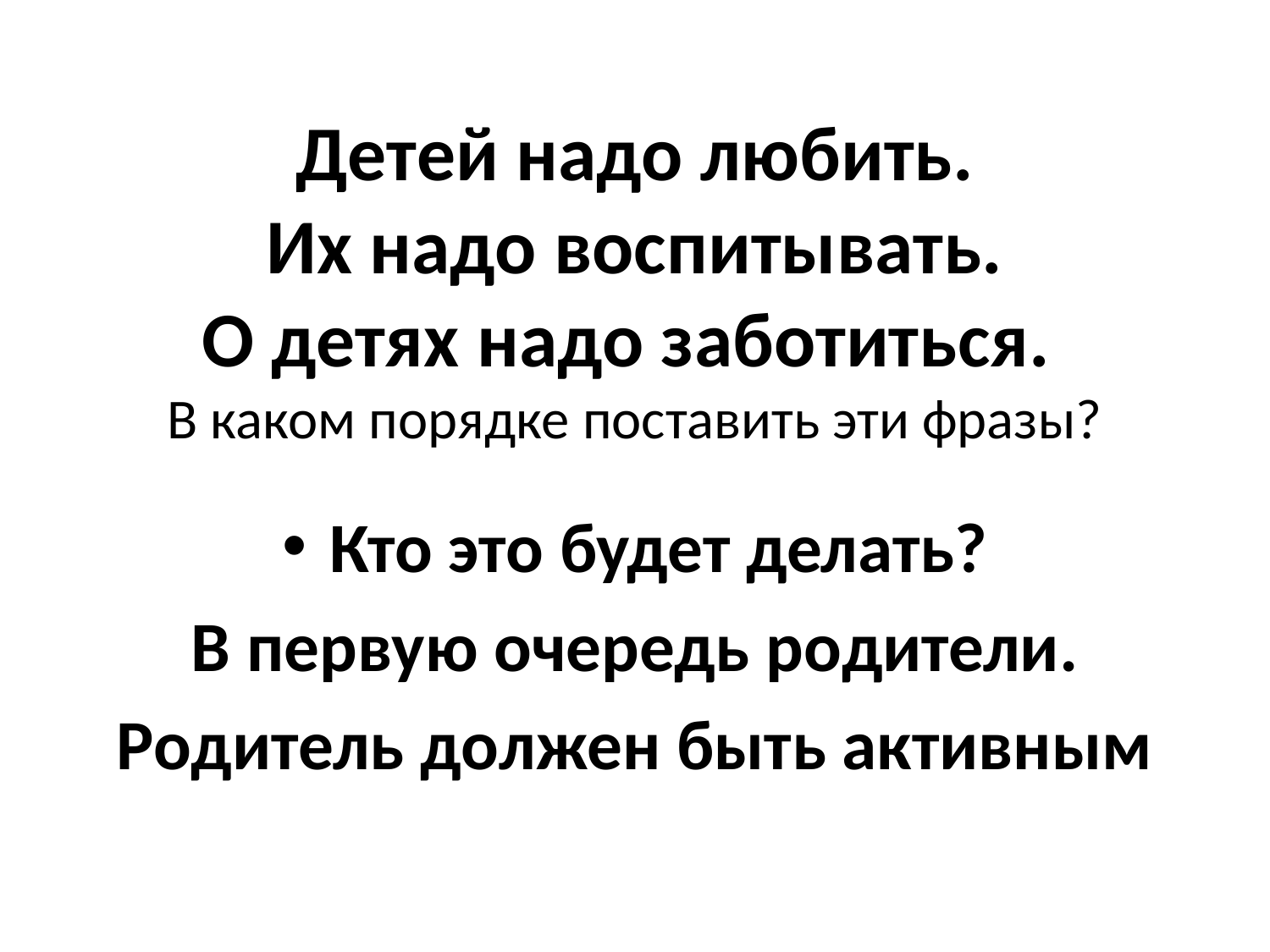

# Детей надо любить. Их надо воспитывать. О детях надо заботиться. В каком порядке поставить эти фразы?
Кто это будет делать?
В первую очередь родители.
Родитель должен быть активным